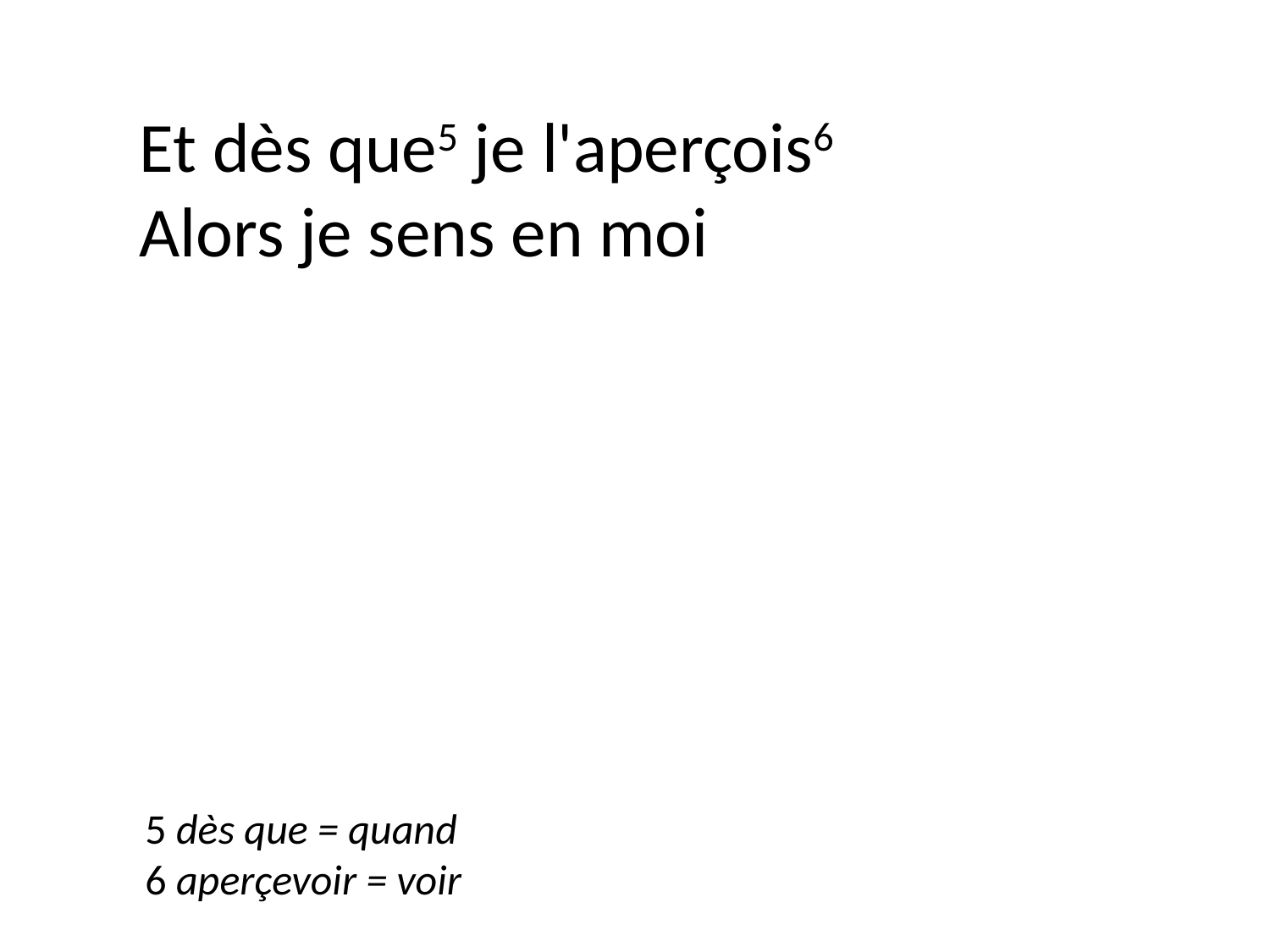

Et dès que5 je l'aperçois6
Alors je sens en moi
5 dès que = quand
6 aperçevoir = voir